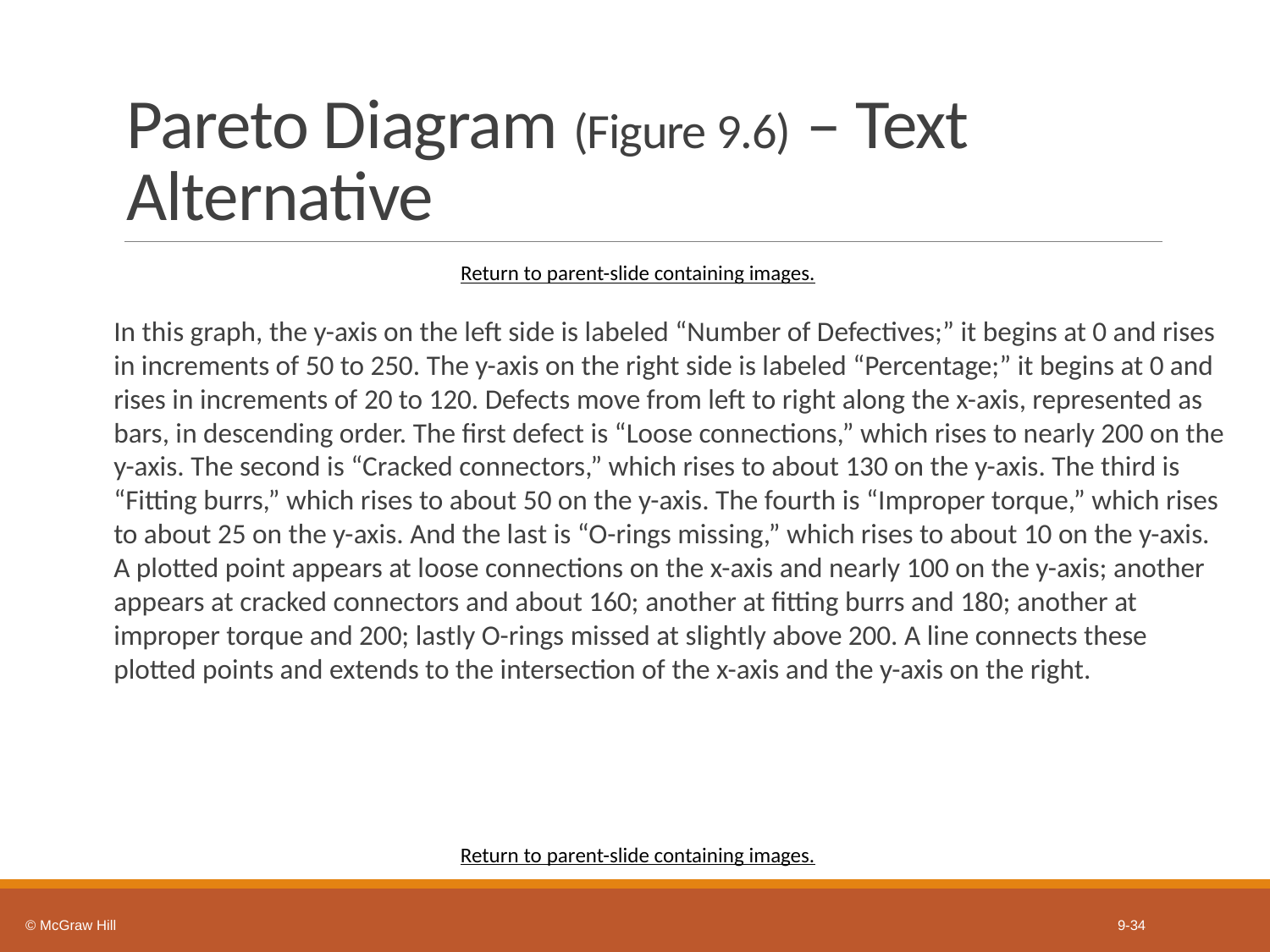

# Pareto Diagram (Figure 9.6) – Text Alternative
Return to parent-slide containing images.
In this graph, the y-axis on the left side is labeled “Number of Defectives;” it begins at 0 and rises in increments of 50 to 250. The y-axis on the right side is labeled “Percentage;” it begins at 0 and rises in increments of 20 to 120. Defects move from left to right along the x-axis, represented as bars, in descending order. The first defect is “Loose connections,” which rises to nearly 200 on the y-axis. The second is “Cracked connectors,” which rises to about 130 on the y-axis. The third is “Fitting burrs,” which rises to about 50 on the y-axis. The fourth is “Improper torque,” which rises to about 25 on the y-axis. And the last is “O-rings missing,” which rises to about 10 on the y-axis. A plotted point appears at loose connections on the x-axis and nearly 100 on the y-axis; another appears at cracked connectors and about 160; another at fitting burrs and 180; another at improper torque and 200; lastly O-rings missed at slightly above 200. A line connects these plotted points and extends to the intersection of the x-axis and the y-axis on the right.
Return to parent-slide containing images.